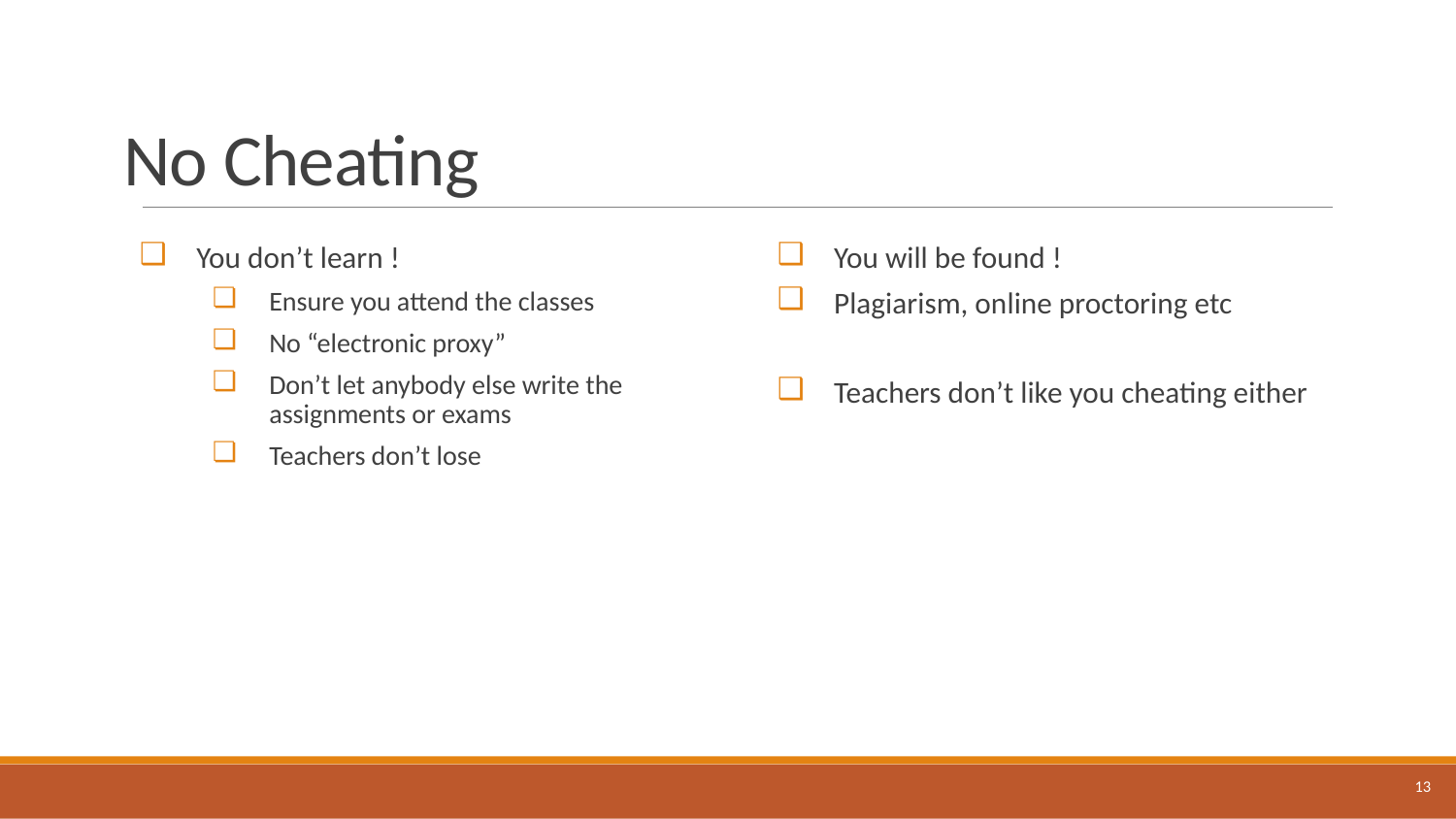

# No Cheating
You don’t learn !
Ensure you attend the classes
No “electronic proxy”
Don’t let anybody else write the assignments or exams
Teachers don’t lose
You will be found !
Plagiarism, online proctoring etc

Teachers don’t like you cheating either
13